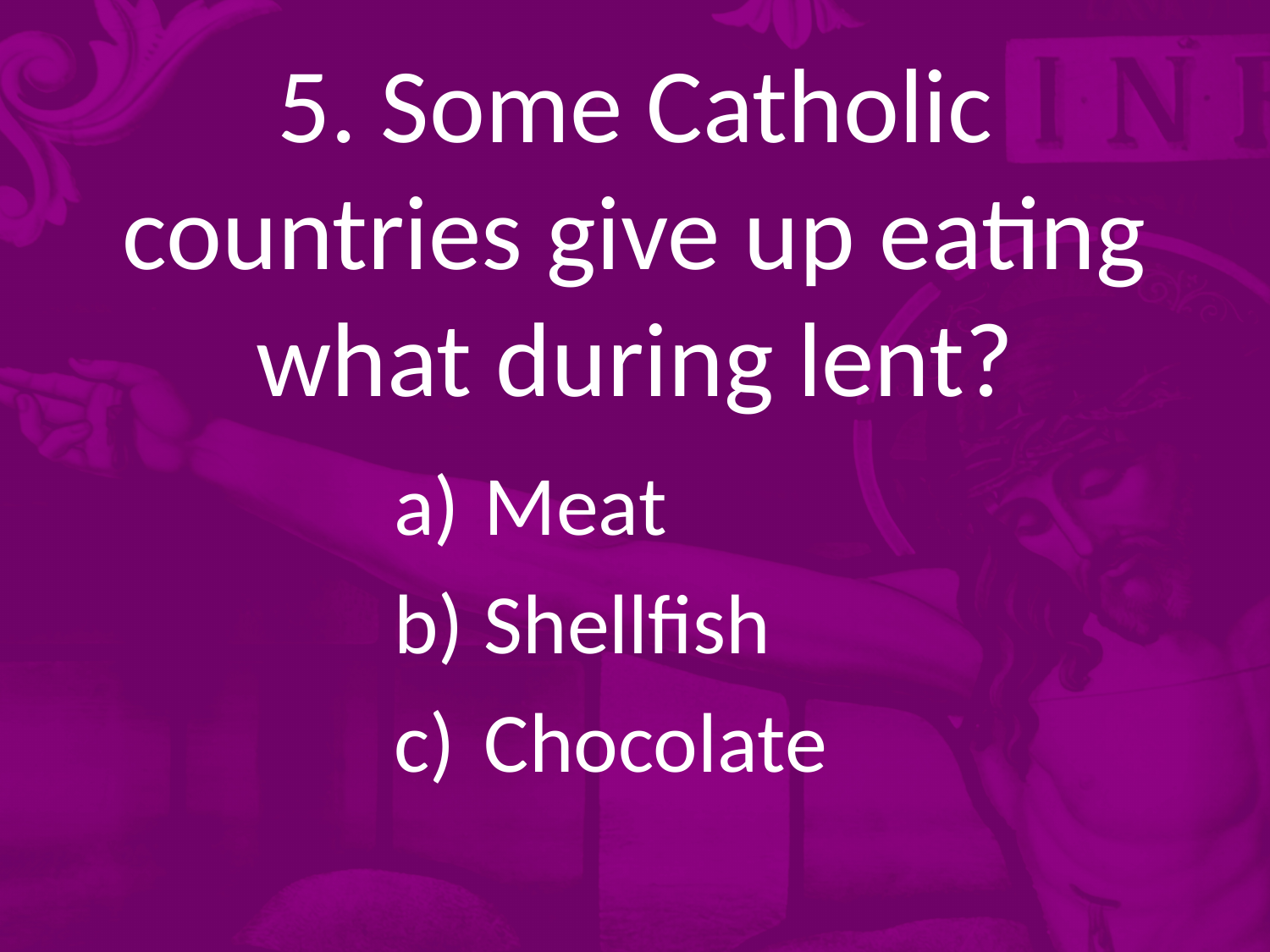

# 5. Some Catholic countries give up eating what during lent?
 Meat
 Shellfish
 Chocolate